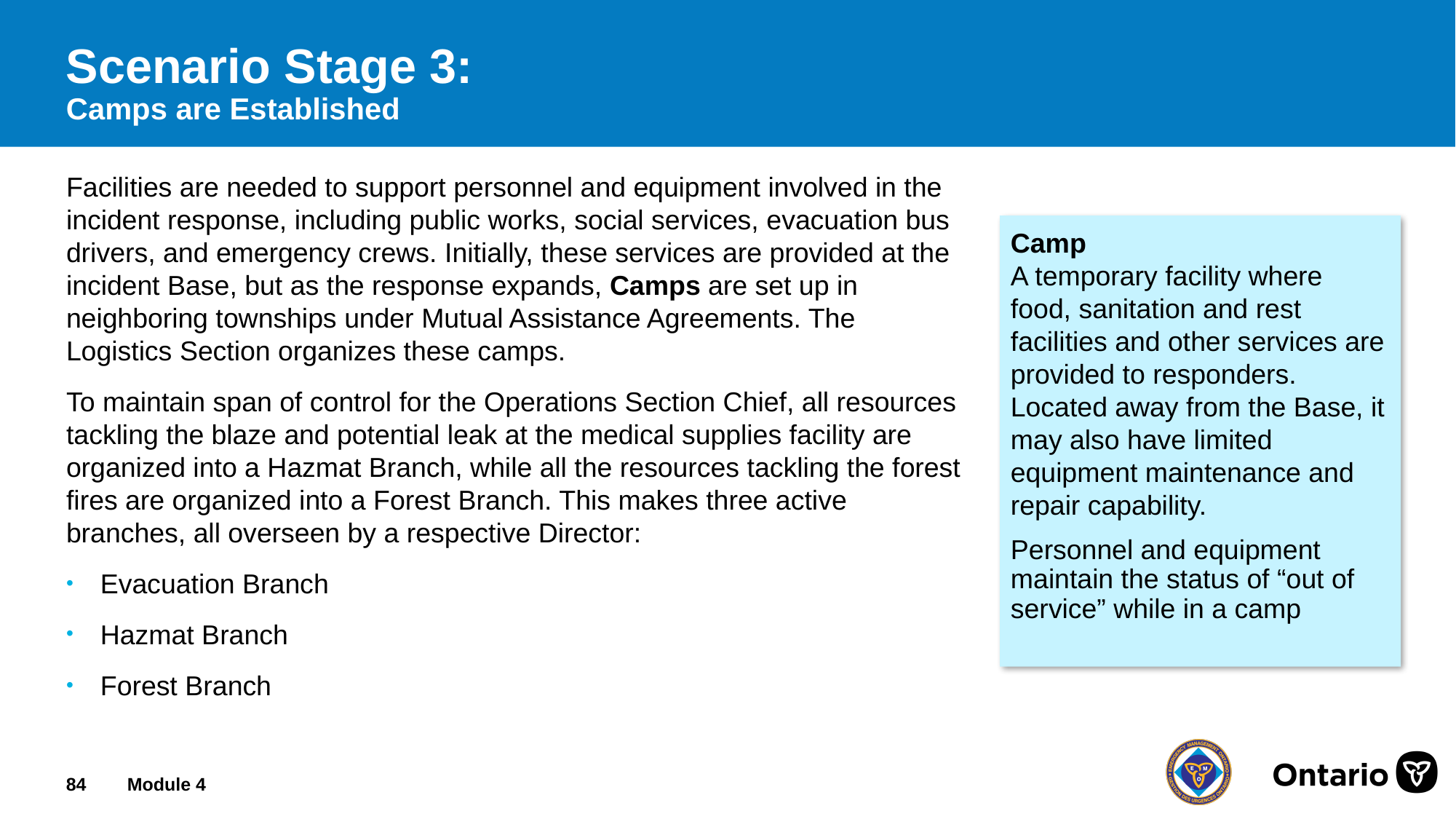

# Scenario Stage 3: Camps are Established
Facilities are needed to support personnel and equipment involved in the incident response, including public works, social services, evacuation bus drivers, and emergency crews. Initially, these services are provided at the incident Base, but as the response expands, Camps are set up in neighboring townships under Mutual Assistance Agreements. The Logistics Section organizes these camps.
To maintain span of control for the Operations Section Chief, all resources tackling the blaze and potential leak at the medical supplies facility are organized into a Hazmat Branch, while all the resources tackling the forest fires are organized into a Forest Branch. This makes three active branches, all overseen by a respective Director:
Evacuation Branch
Hazmat Branch
Forest Branch
Camp
A temporary facility where food, sanitation and rest facilities and other services are provided to responders. Located away from the Base, it may also have limited equipment maintenance and repair capability.
Personnel and equipment maintain the status of “out of service” while in a camp
84
Module 4